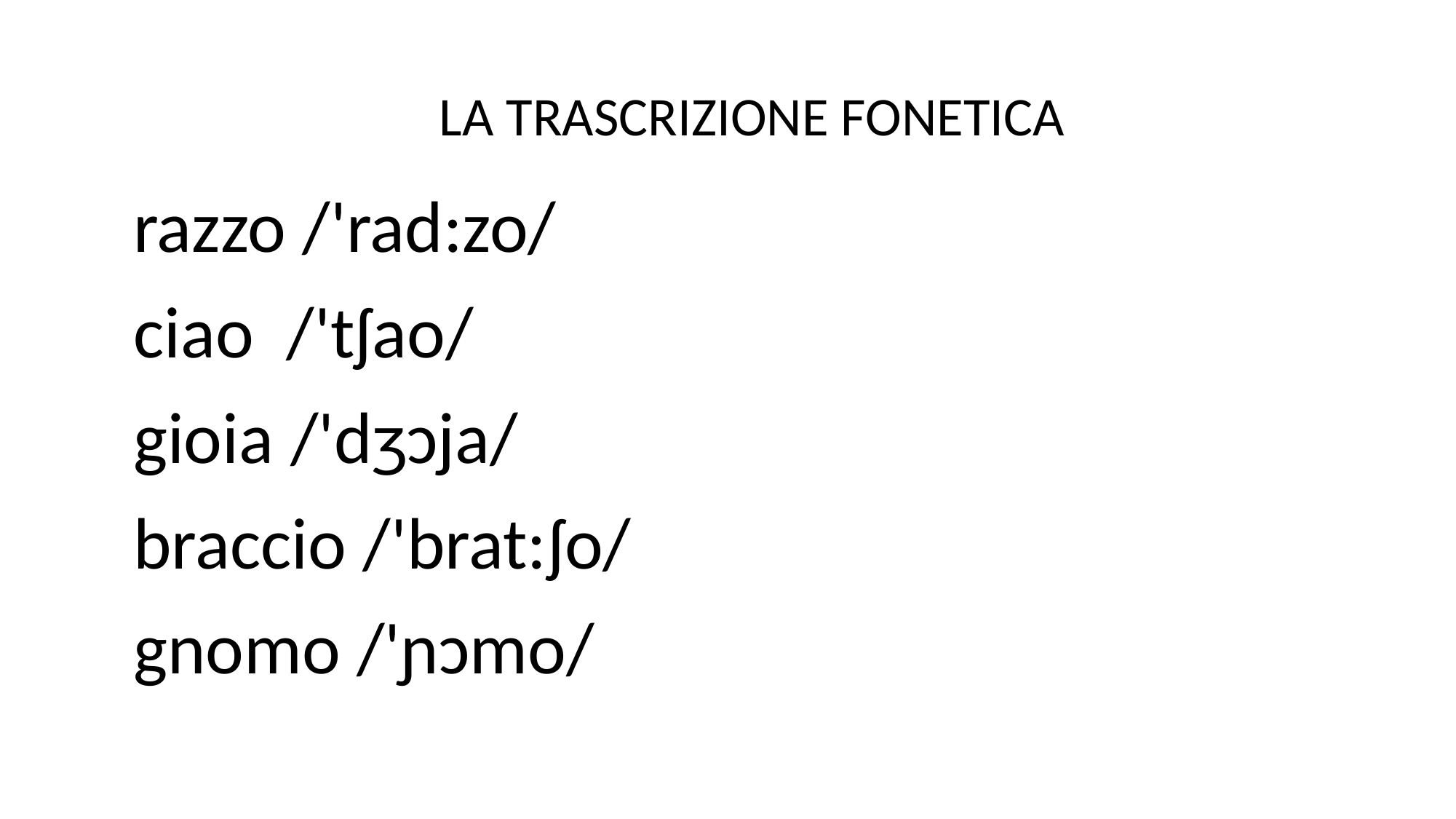

LA TRASCRIZIONE FONETICA

razzo /'rad:zo/

ciao  /'tʃao/

gioia /'dӡͻja/

braccio /'brat:ʃo/

gnomo /'ɲͻmo/